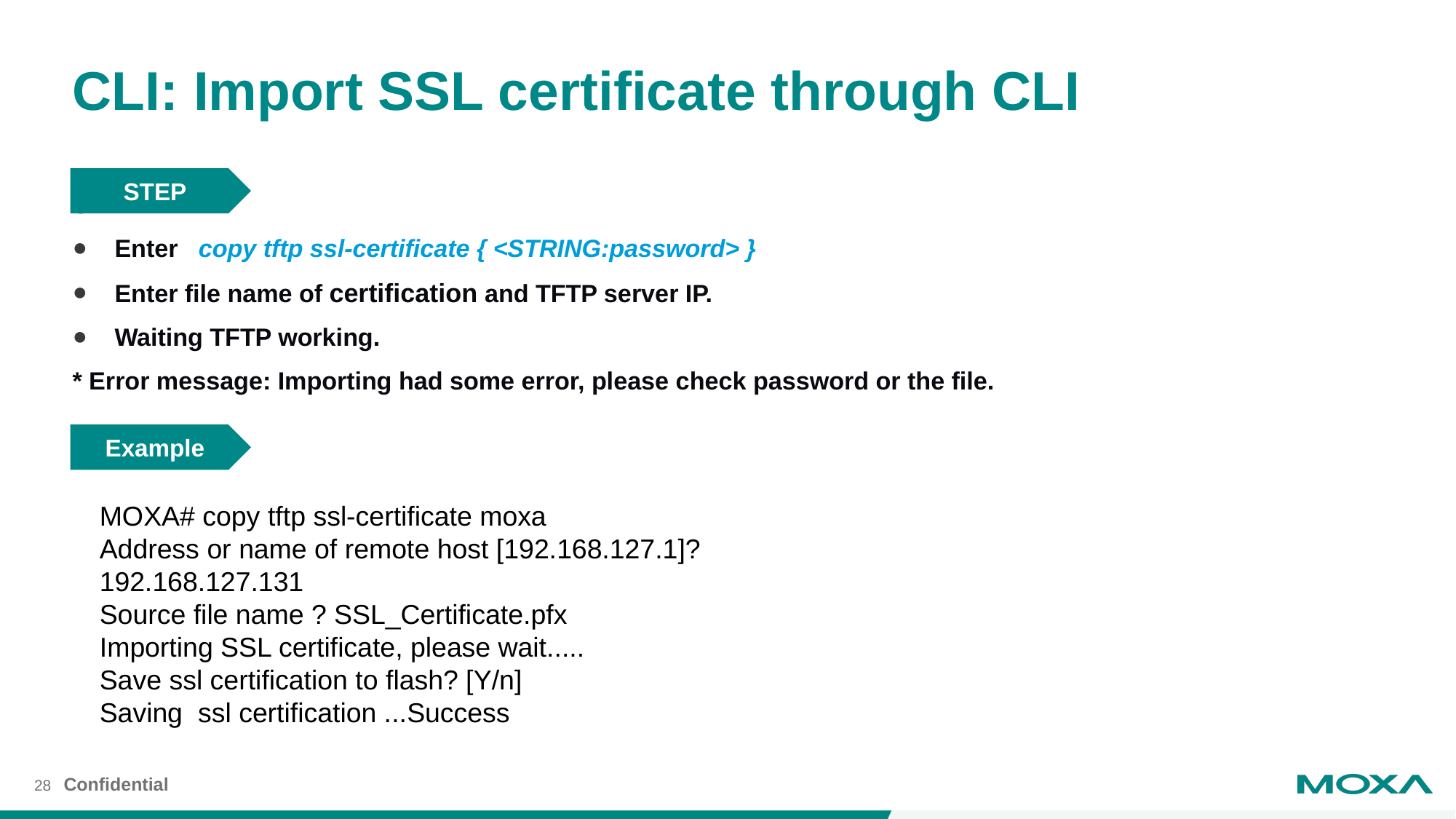

# CLI: Import SSL certificate through CLI
STEP
STEP
Enter   copy tftp ssl-certificate { <STRING:password> }
Enter file name of certification and TFTP server IP.
Waiting TFTP working.
* Error message: Importing had some error, please check password or the file.

Example
MOXA# copy tftp ssl-certificate moxa
Address or name of remote host [192.168.127.1]? 192.168.127.131
Source file name ? SSL_Certificate.pfx
Importing SSL certificate, please wait.....
Save ssl certification to flash? [Y/n]
Saving  ssl certification ...Success